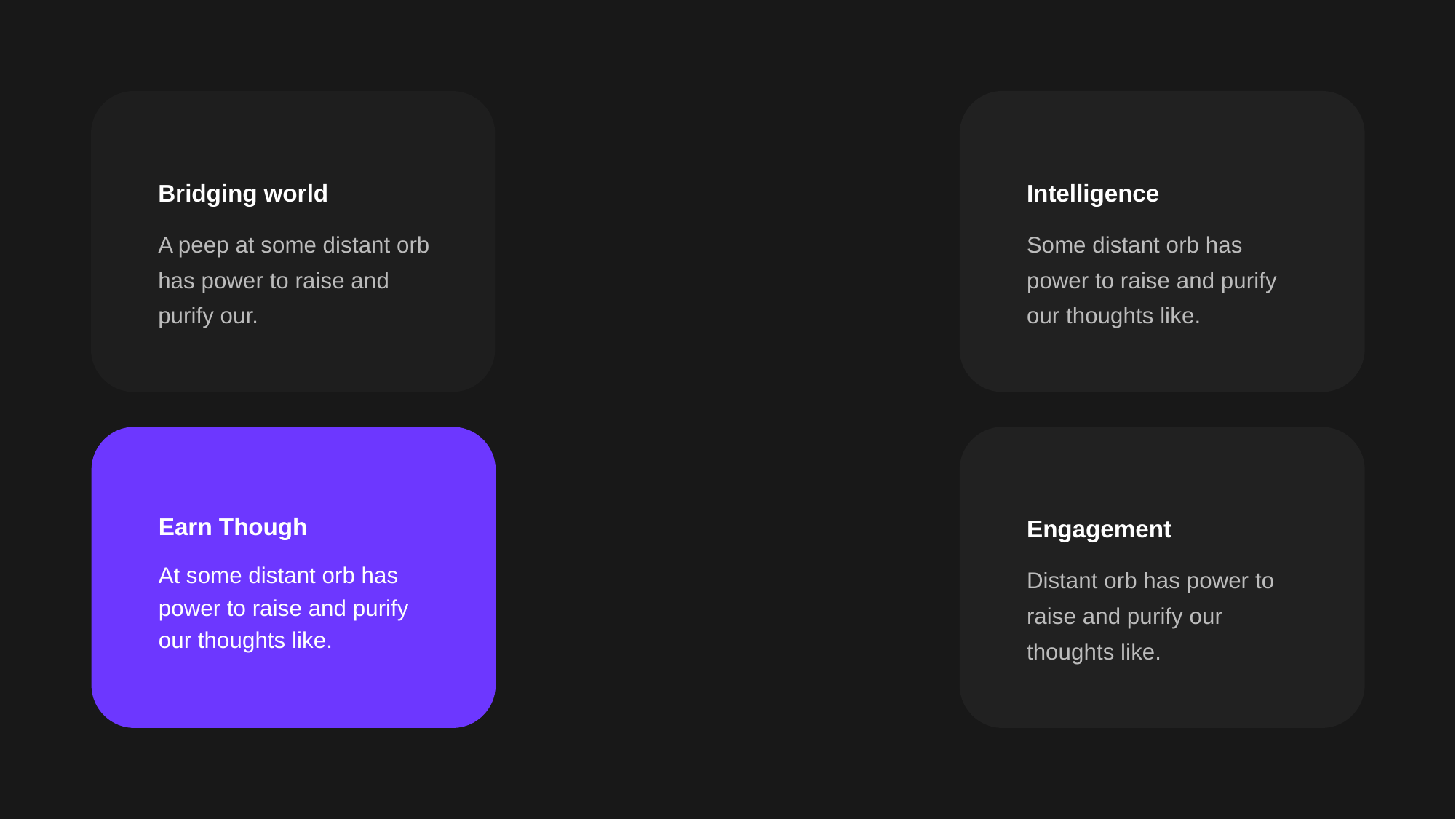

Bridging world
A peep at some distant orb has power to raise and purify our.

Intelligence
Some distant orb has power to raise and purify our thoughts like.
Earn Though
At some distant orb has power to raise and purify our thoughts like.
Engagement
Distant orb has power to raise and purify our thoughts like.